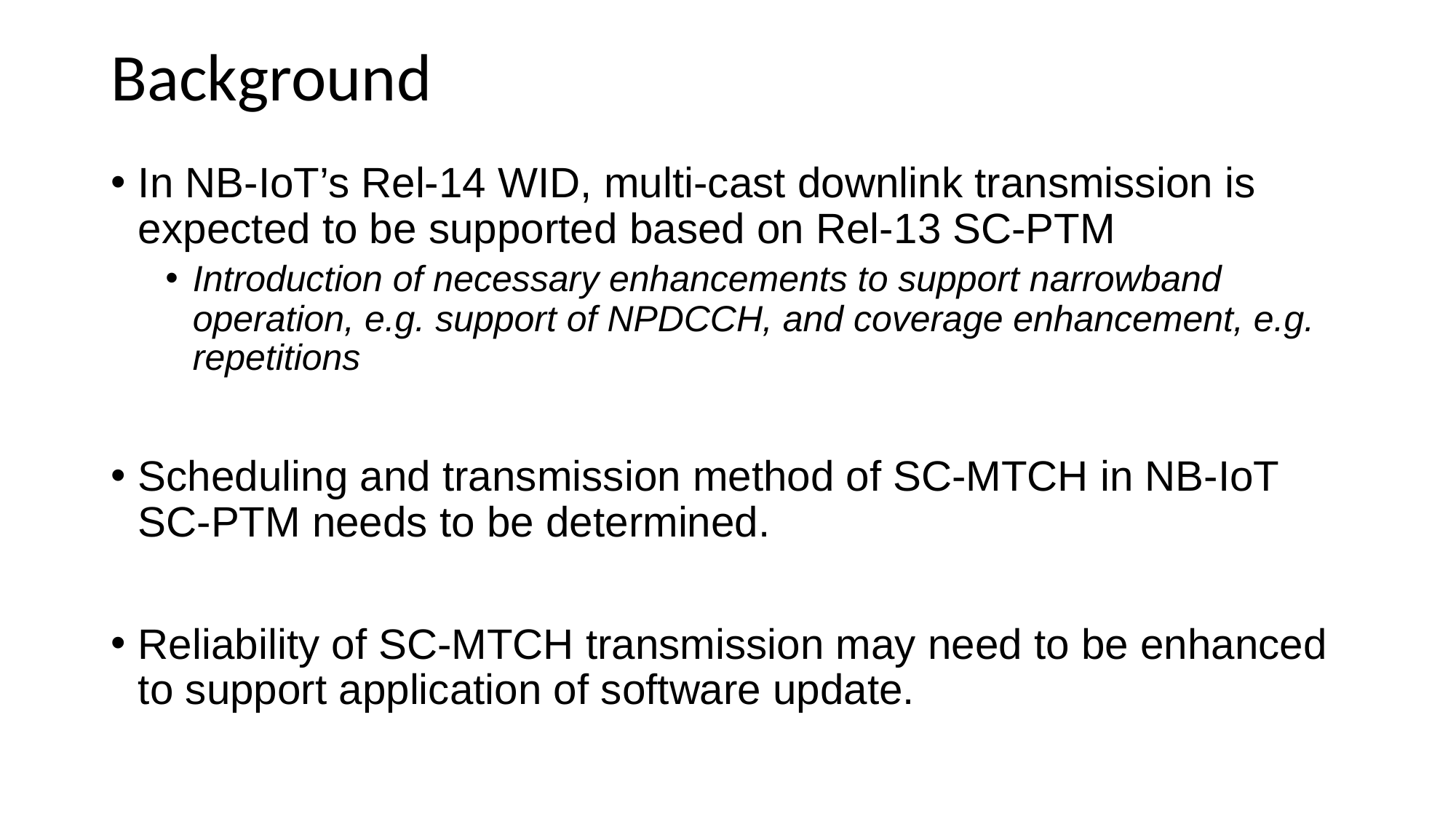

# Background
In NB-IoT’s Rel-14 WID, multi-cast downlink transmission is expected to be supported based on Rel-13 SC-PTM
Introduction of necessary enhancements to support narrowband operation, e.g. support of NPDCCH, and coverage enhancement, e.g. repetitions

Scheduling and transmission method of SC-MTCH in NB-IoT SC-PTM needs to be determined.

Reliability of SC-MTCH transmission may need to be enhanced to support application of software update.